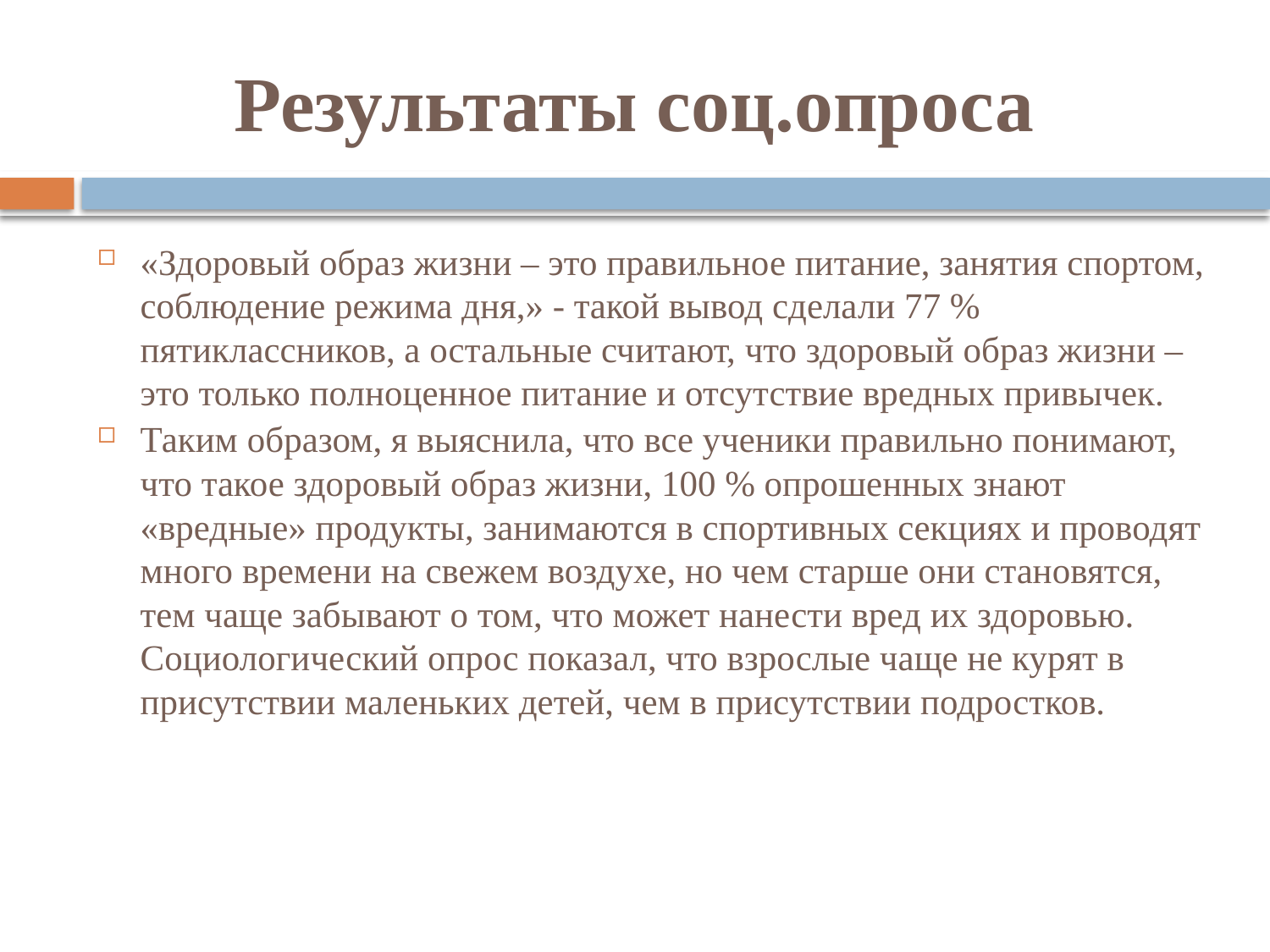

# Результаты соц.опроса

«Здоровый образ жизни – это правильное питание, занятия спортом, соблюдение режима дня,» - такой вывод сделали 77 % пятиклассников, а остальные считают, что здоровый образ жизни – это только полноценное питание и отсутствие вредных привычек.
Таким образом, я выяснила, что все ученики правильно понимают, что такое здоровый образ жизни, 100 % опрошенных знают «вредные» продукты, занимаются в спортивных секциях и проводят много времени на свежем воздухе, но чем старше они становятся, тем чаще забывают о том, что может нанести вред их здоровью. Социологический опрос показал, что взрослые чаще не курят в присутствии маленьких детей, чем в присутствии подростков.